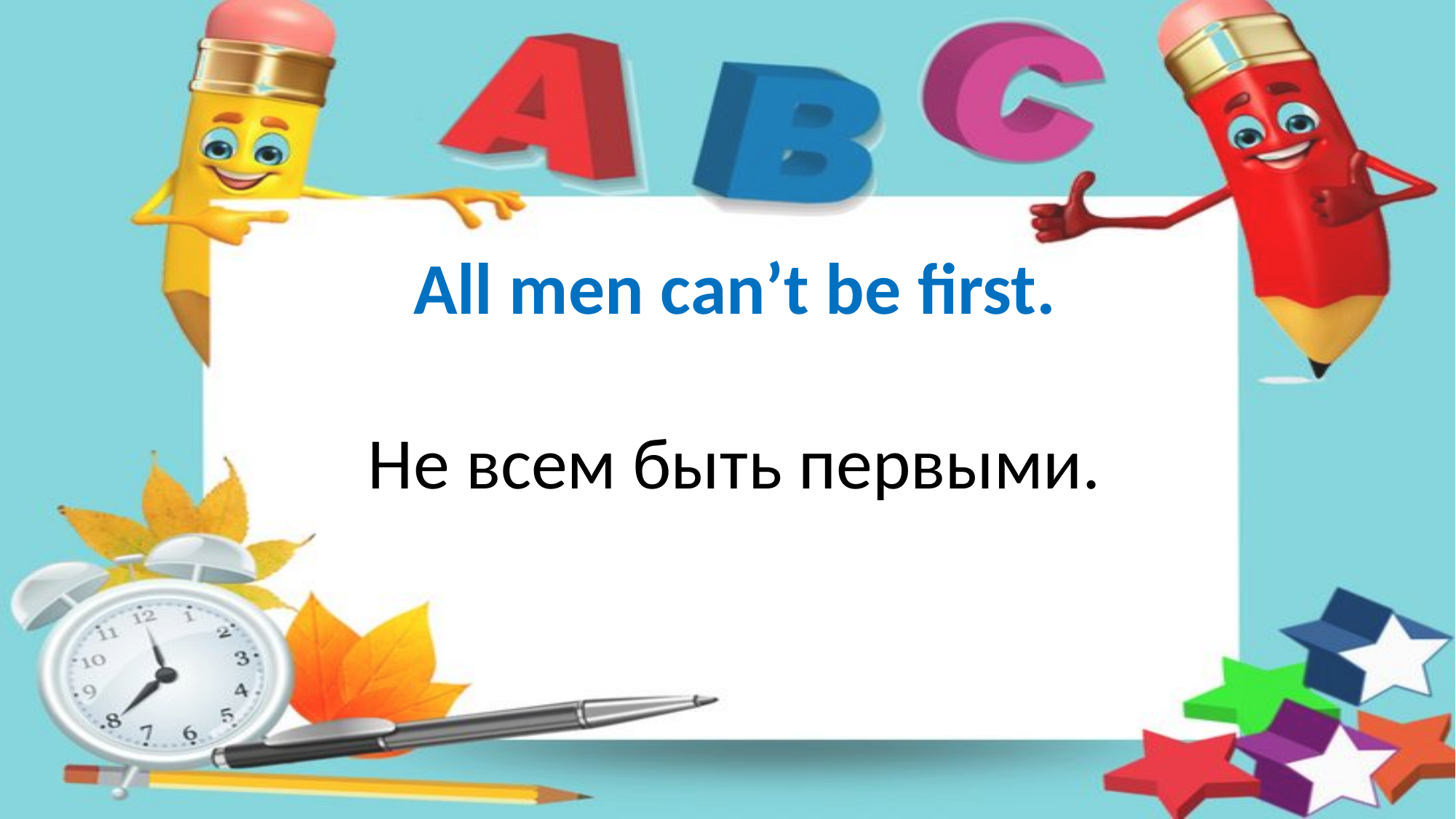

All men can’t be first.

He всем быть первыми.